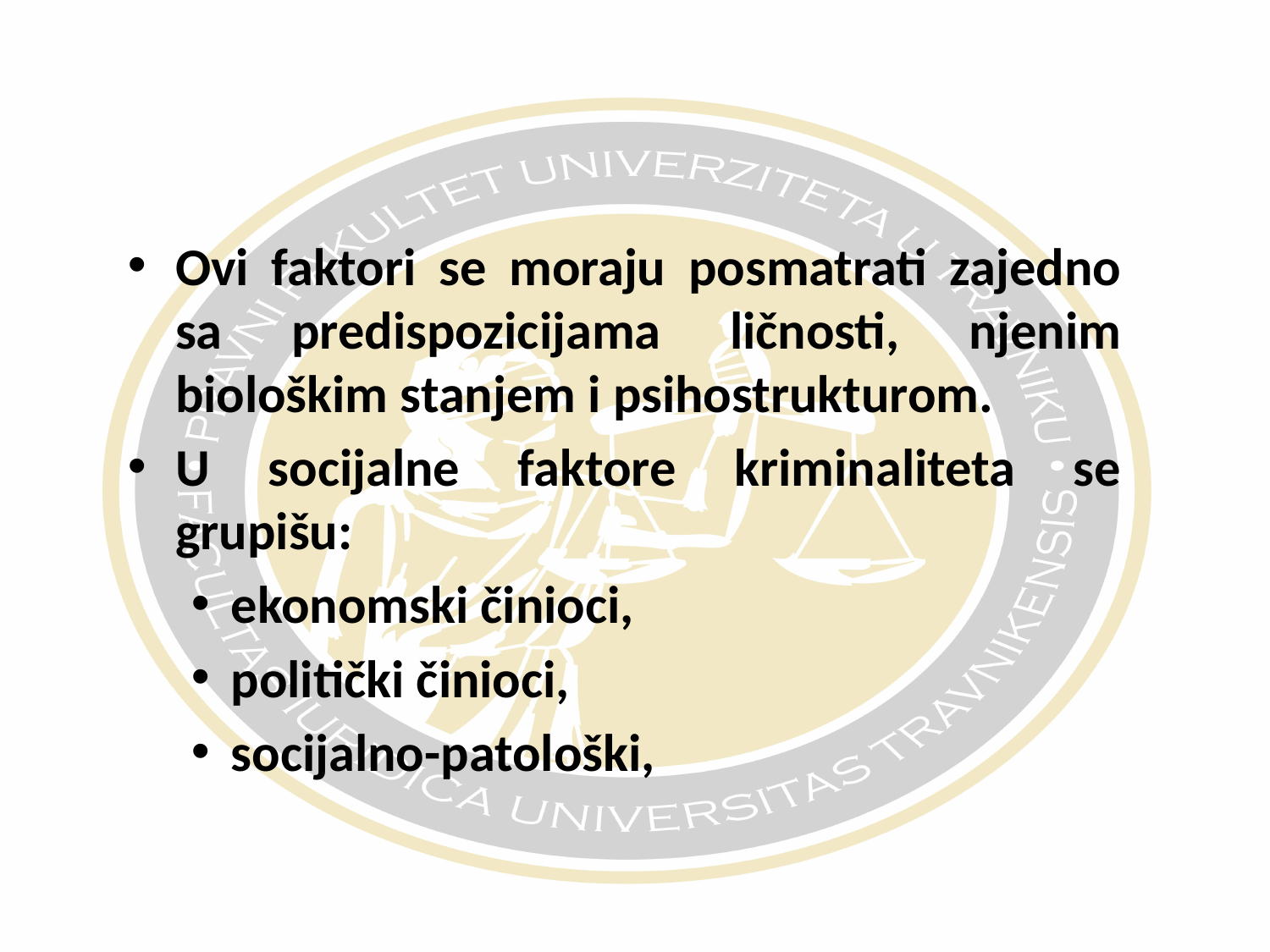

#
Ovi faktori se moraju posmatrati zajedno sa predispozicijama ličnosti, njenim biološkim stanjem i psihostrukturom.
U socijalne faktore kriminaliteta se grupišu:
ekonomski činioci,
politički činioci,
socijalno-patološki,